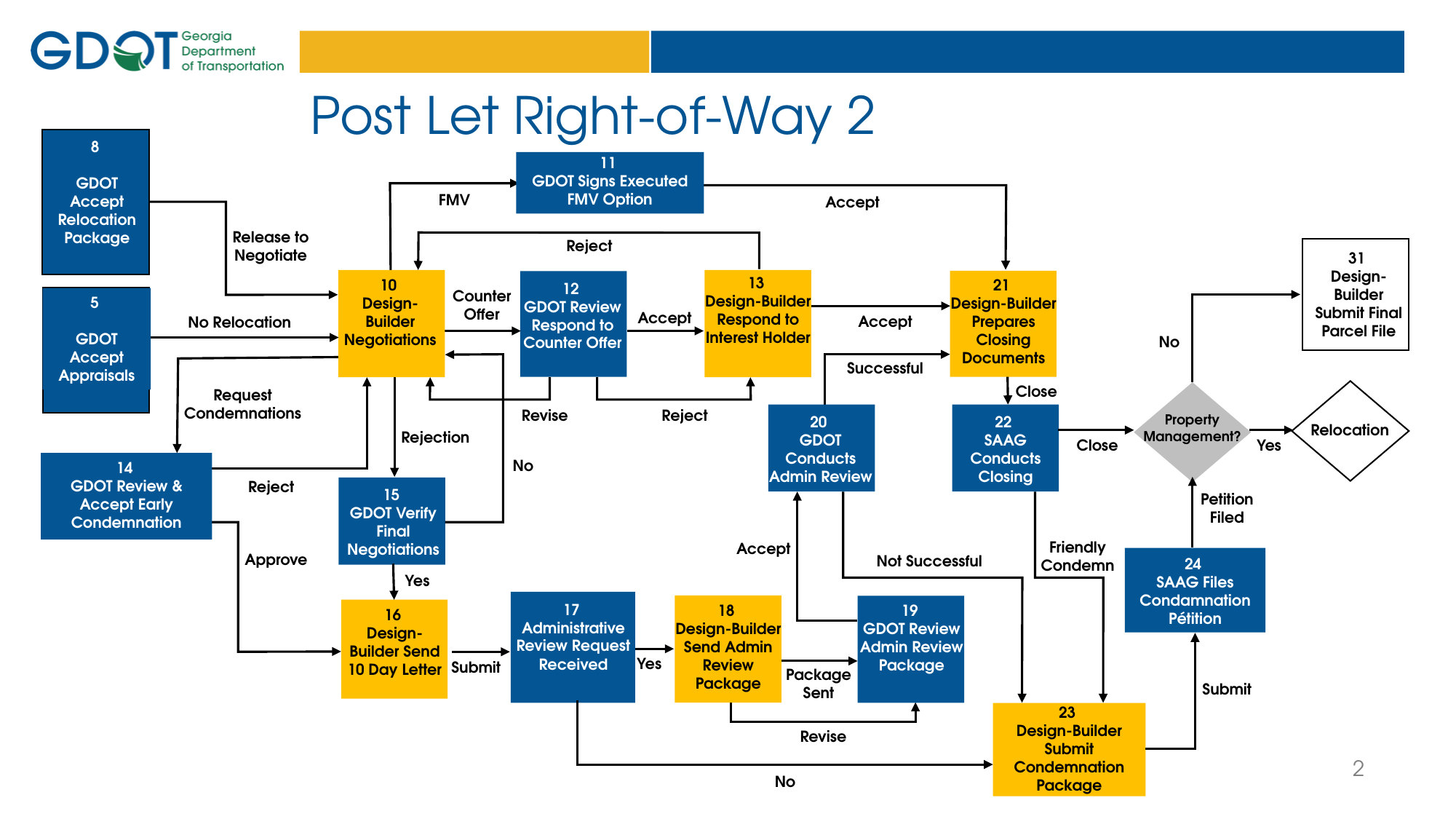

# Post Let Right-of-Way 2

8
GDOT Accept Relocation Package
11
GDOT Signs Executed FMV Option

FMV
Accept

Release to Negotiate
Reject

31
Design-Builder Submit Final Parcel File
13
Design-Builder Respond to Interest Holder

10
Design-Builder Negotiations
21
Design-Builder Prepares Closing Documents

12
GDOT Review Respond to Counter Offer
Counter
Offer

5
GDOT Accept Appraisals
Accept
Accept
No Relocation
No
Successful

Close

Request Condemnations

Revise
Reject

Property Management?
20
GDOT Conducts Admin Review
22
SAAG Conducts Closing

Relocation
Rejection
Close
Yes
No

14
GDOT Review & Accept Early Condemnation
Reject

15
GDOT Verify Final Negotiations
Petition Filed

Friendly Condemn
Accept
Approve
Not Successful

24
SAAG Files Condamnation Pétition

Yes

17
Administrative Review Request Received

18
Design-Builder Send Admin Review Package
19
GDOT Review Admin Review Package

16
Design-Builder Send 10 Day Letter
Yes
Submit
Package
Sent
Submit

23
Design-Builder Submit Condemnation Package

Revise
No